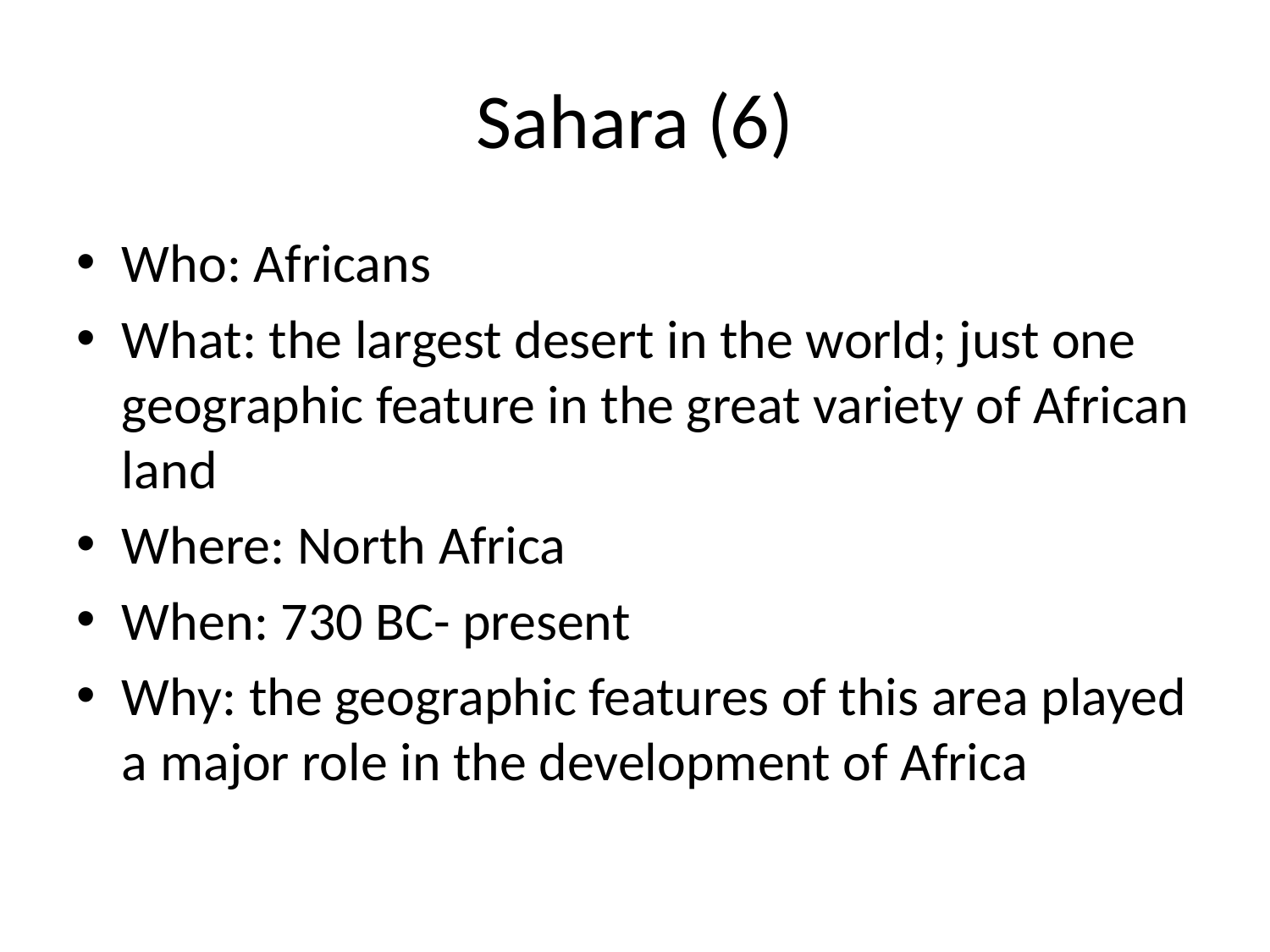

# Sahara (6)
Who: Africans
What: the largest desert in the world; just one geographic feature in the great variety of African land
Where: North Africa
When: 730 BC- present
Why: the geographic features of this area played a major role in the development of Africa